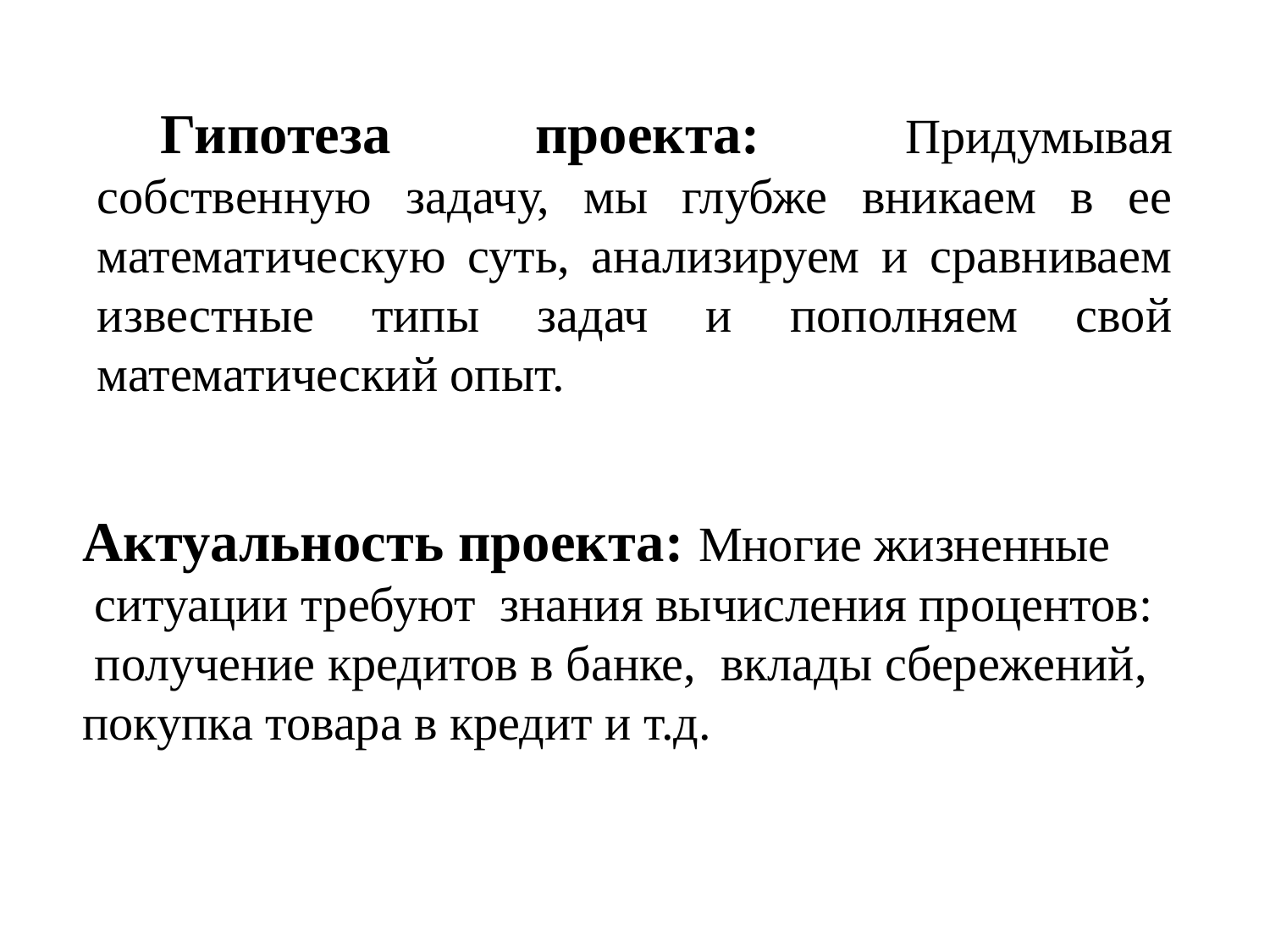

Гипотеза проекта: Придумывая собственную задачу, мы глубже вникаем в ее математическую суть, анализируем и сравниваем известные типы задач и пополняем свой математический опыт.
Актуальность проекта: Многие жизненные
 ситуации требуют  знания вычисления процентов:
 получение кредитов в банке,  вклады сбережений,
покупка товара в кредит и т.д.